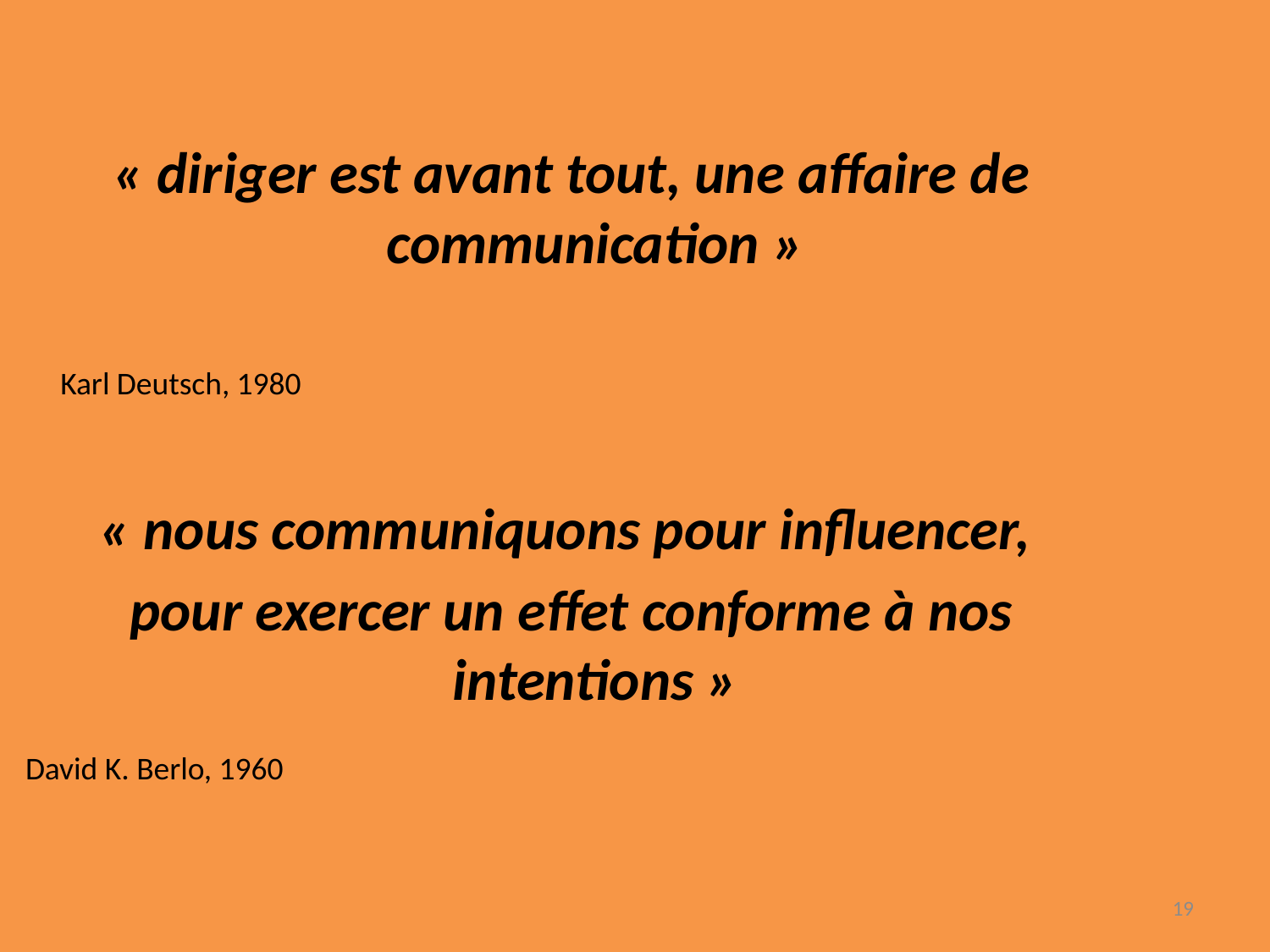

« diriger est avant tout, une affaire de communication »

	Karl Deutsch, 1980

« nous communiquons pour influencer,
pour exercer un effet conforme à nos intentions »
 David K. Berlo, 1960

19